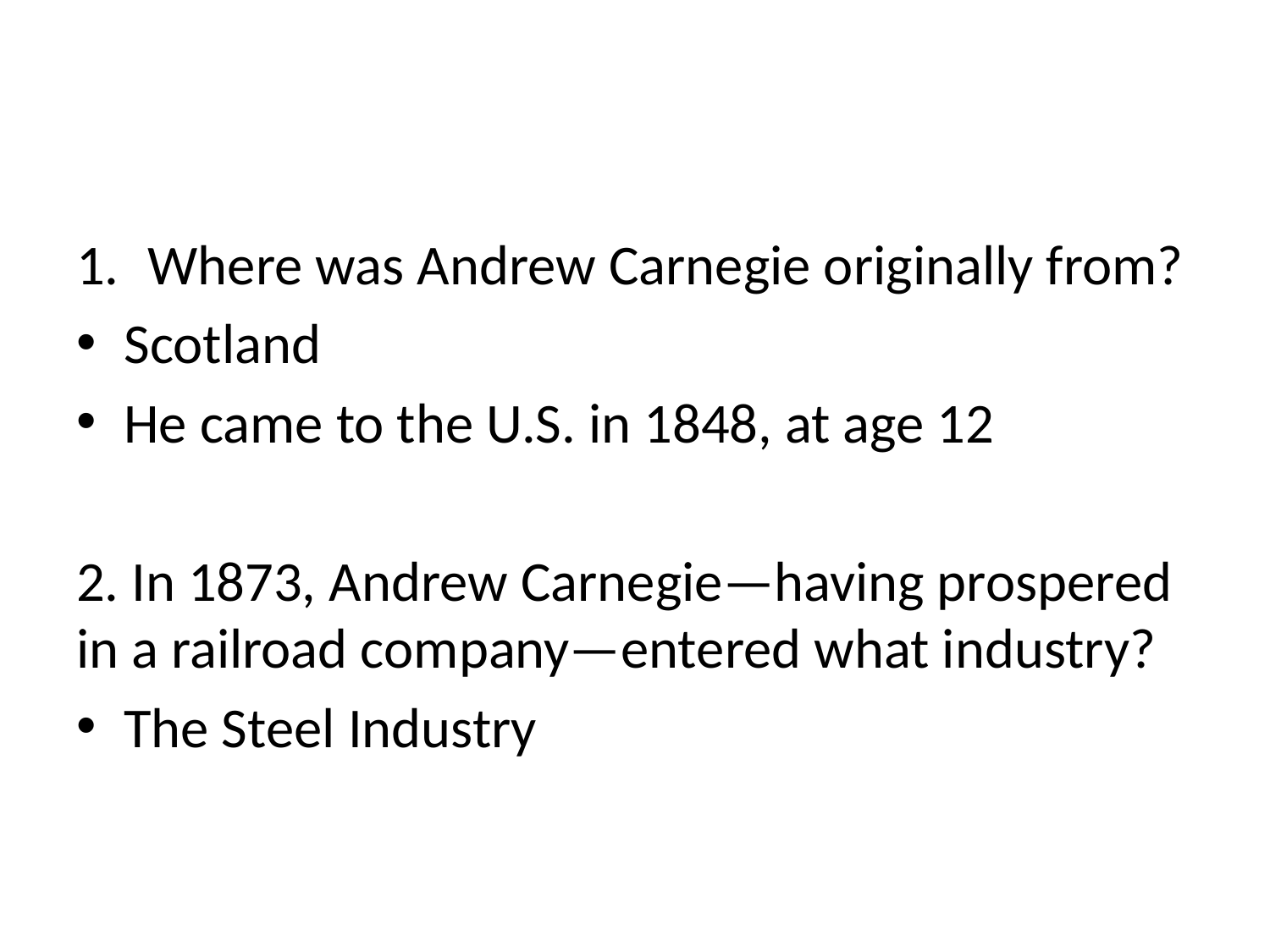

#
Where was Andrew Carnegie originally from?
Scotland
He came to the U.S. in 1848, at age 12

2. In 1873, Andrew Carnegie—having prospered in a railroad company—entered what industry?
The Steel Industry